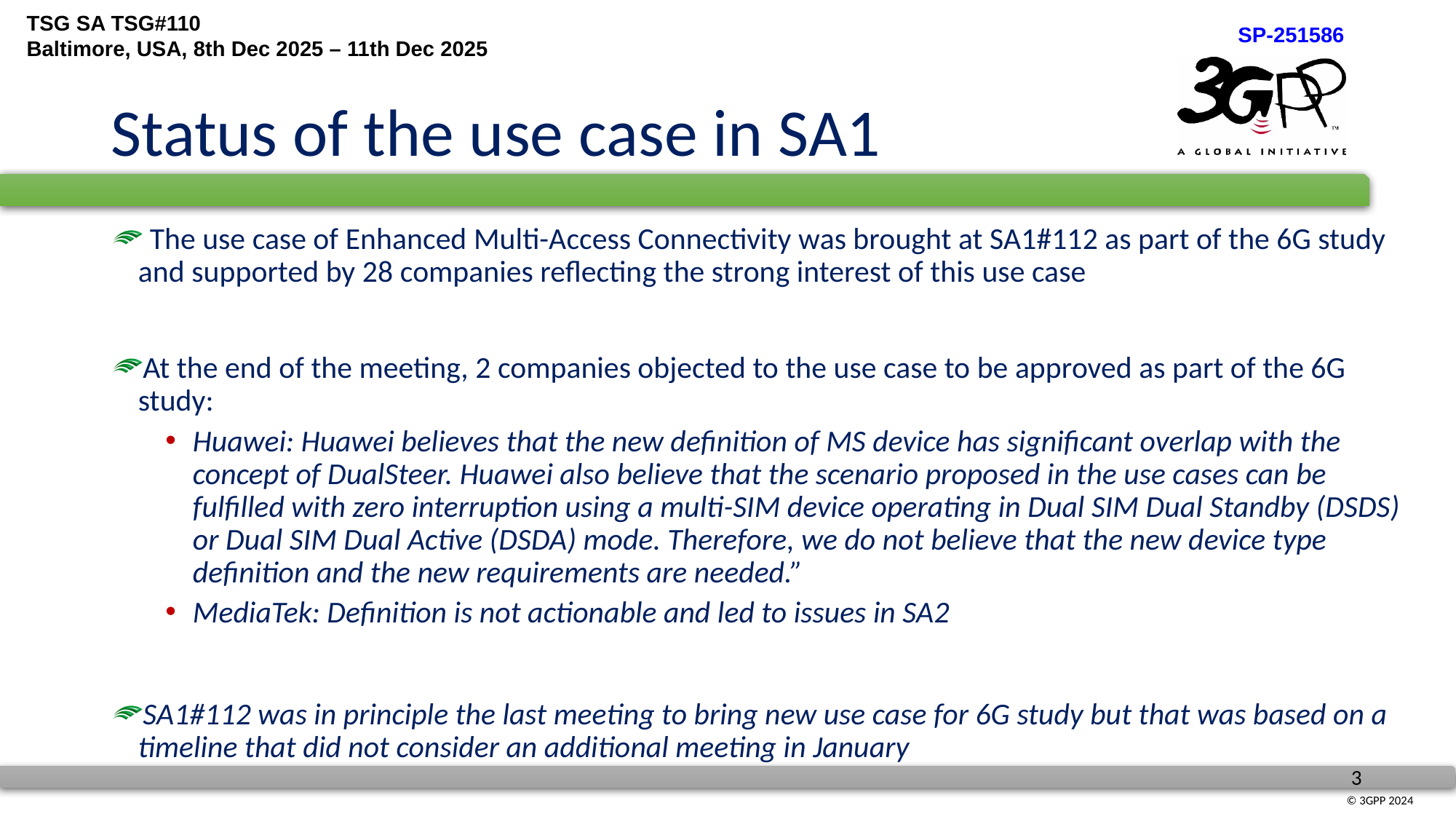

# Status of the use case in SA1
 The use case of Enhanced Multi-Access Connectivity was brought at SA1#112 as part of the 6G study and supported by 28 companies reflecting the strong interest of this use case

At the end of the meeting, 2 companies objected to the use case to be approved as part of the 6G study:
Huawei: Huawei believes that the new definition of MS device has significant overlap with the concept of DualSteer. Huawei also believe that the scenario proposed in the use cases can be fulfilled with zero interruption using a multi-SIM device operating in Dual SIM Dual Standby (DSDS) or Dual SIM Dual Active (DSDA) mode. Therefore, we do not believe that the new device type definition and the new requirements are needed.”
MediaTek: Definition is not actionable and led to issues in SA2

SA1#112 was in principle the last meeting to bring new use case for 6G study but that was based on a timeline that did not consider an additional meeting in January